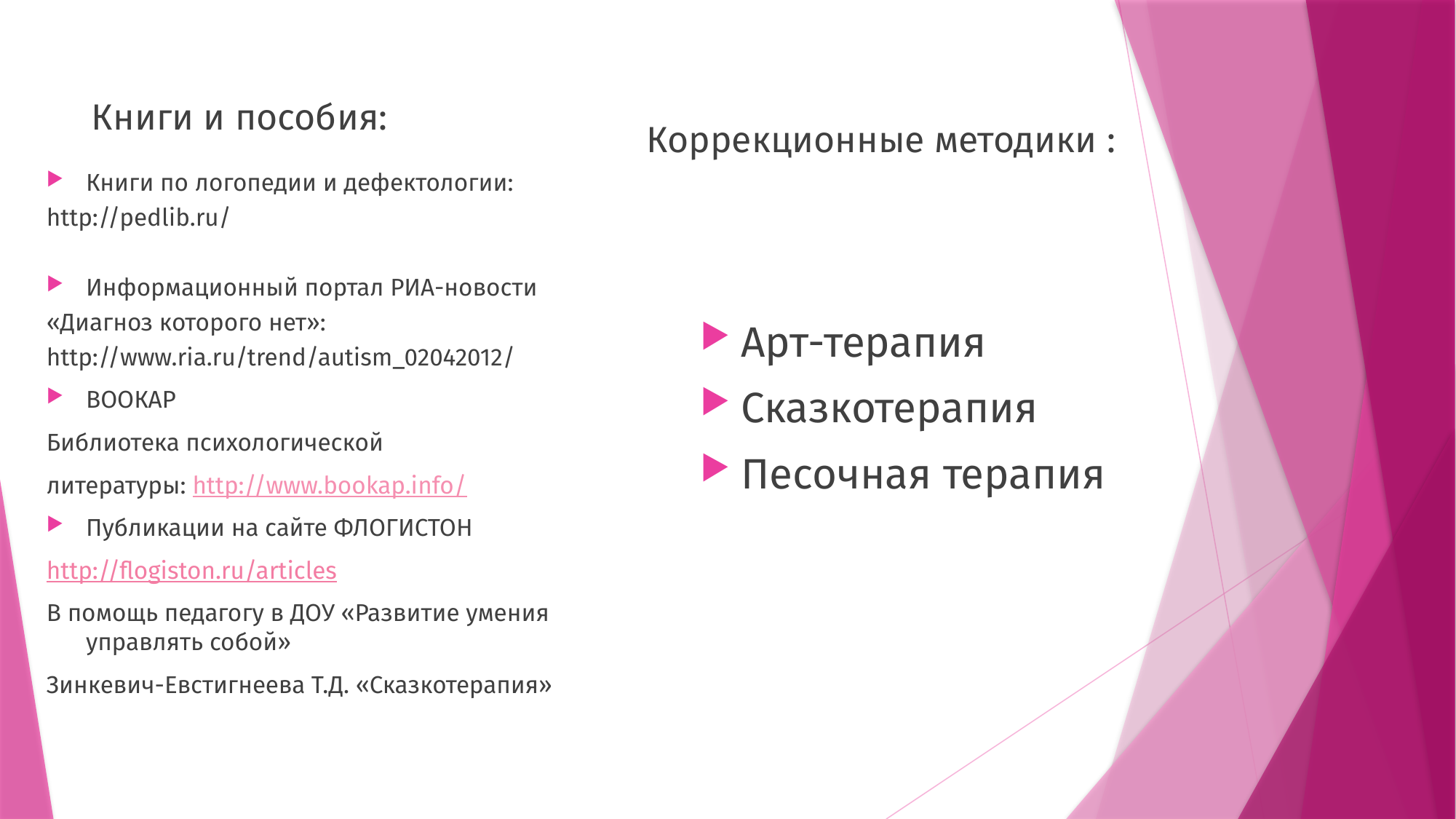

Книги и пособия:
Коррекционные методики :
Книги по логопедии и дефектологии:
http://pedlib.ru/

Информационный портал РИА-новости
«Диагноз которого нет»: http://www.ria.ru/trend/autism_02042012/
ВООКАР
Библиотека психологической
литературы: http://www.bookap.info/
Публикации на сайте ФЛОГИСТОН
http://flogiston.ru/articles
В помощь педагогу в ДОУ «Развитие умения управлять собой»
Зинкевич-Евстигнеева Т.Д. «Сказкотерапия»

Арт-терапия
Сказкотерапия
Песочная терапия